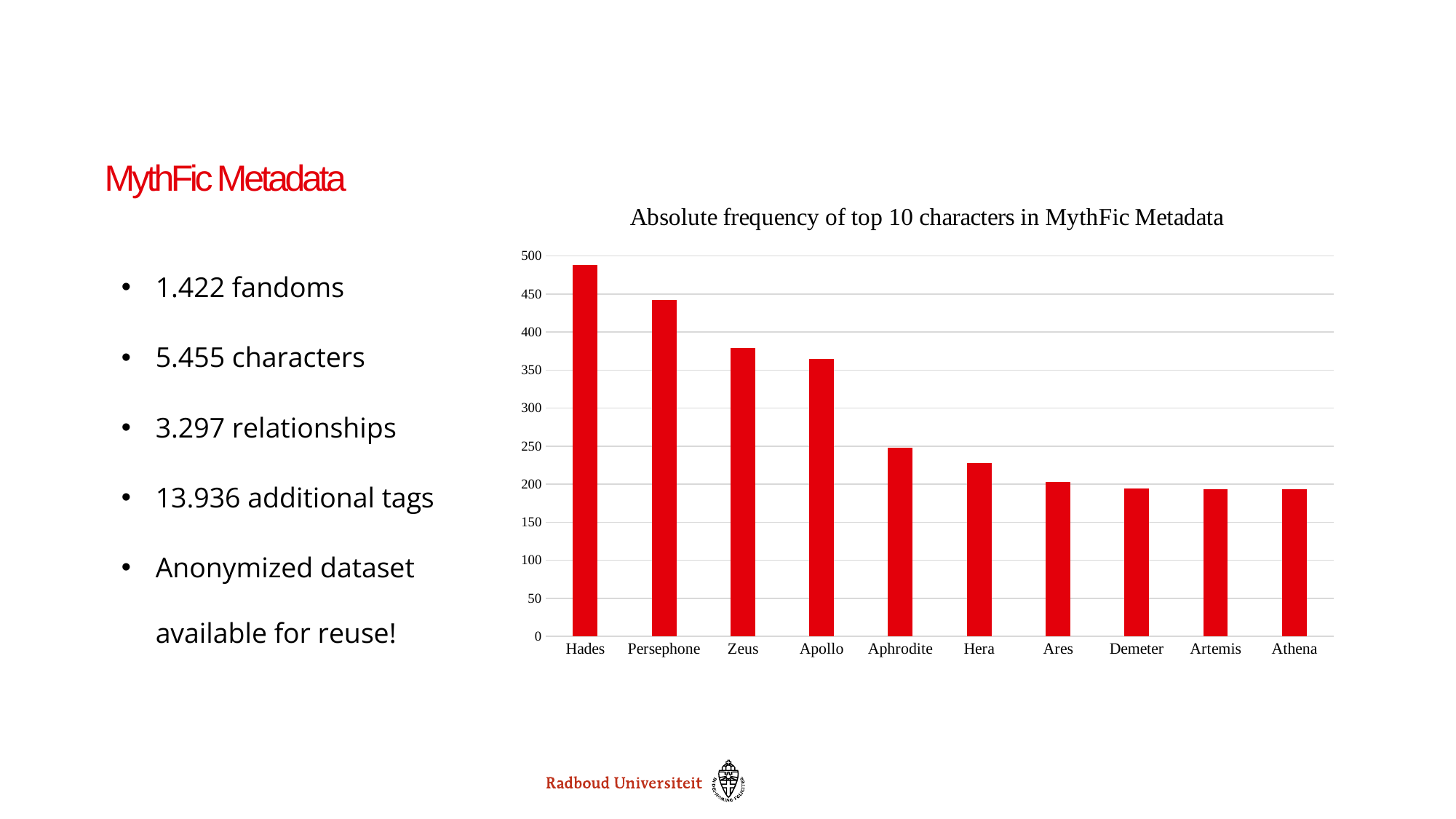

# MythFic Metadata

### Chart: Absolute frequency of top 10 characters in MythFic Metadata

| Category | Freq. |
|---|---|
| Hades | 488.0 |
| Persephone | 442.0 |
| Zeus | 379.0 |
| Apollo | 365.0 |
| Aphrodite | 248.0 |
| Hera | 228.0 |
| Ares | 203.0 |
| Demeter | 194.0 |
| Artemis | 193.0 |
| Athena | 193.0 |
1.422 fandoms
5.455 characters
3.297 relationships
13.936 additional tags
Anonymized dataset available for reuse!